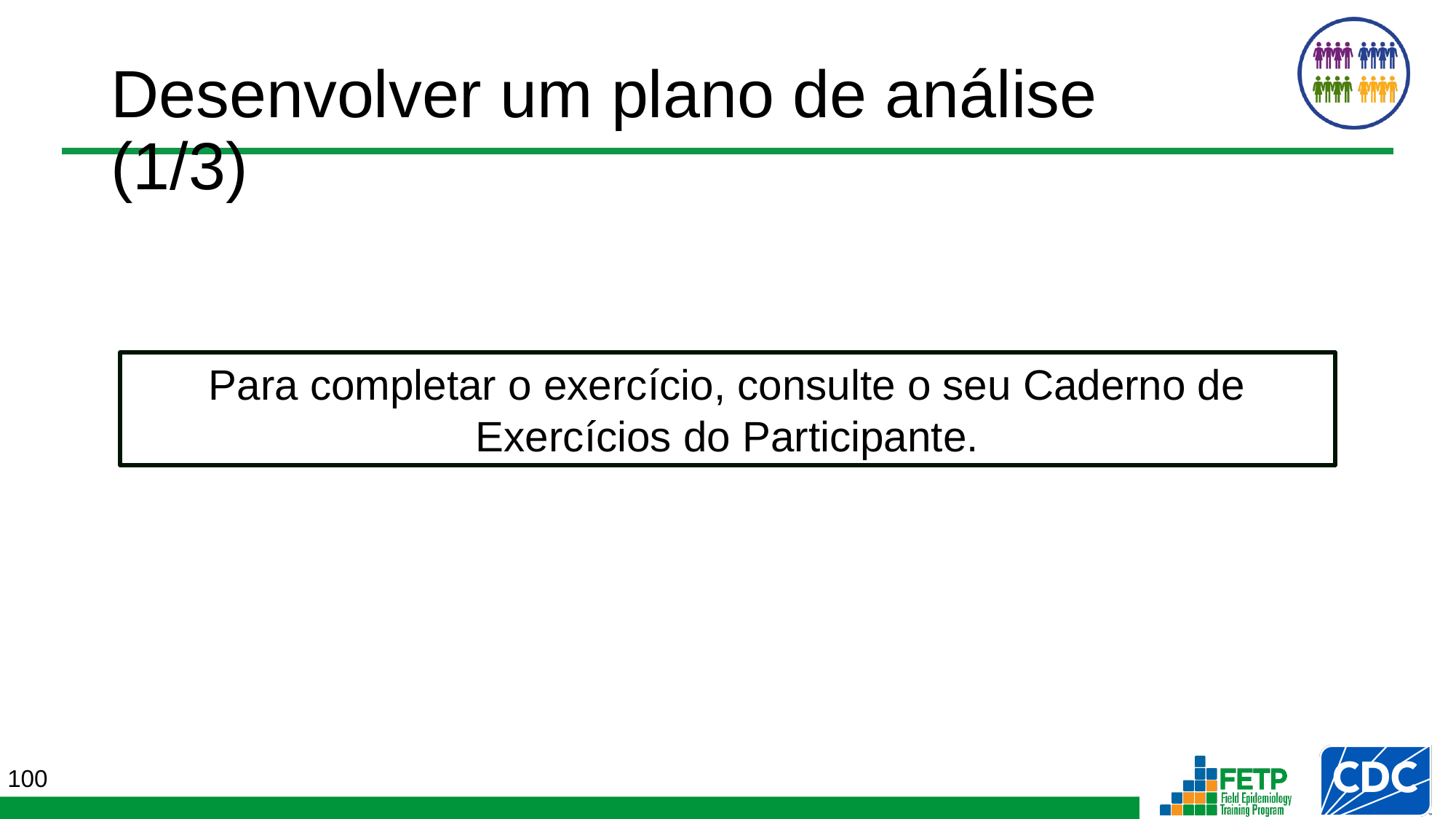

# Desenvolver um plano de análise (1/3)